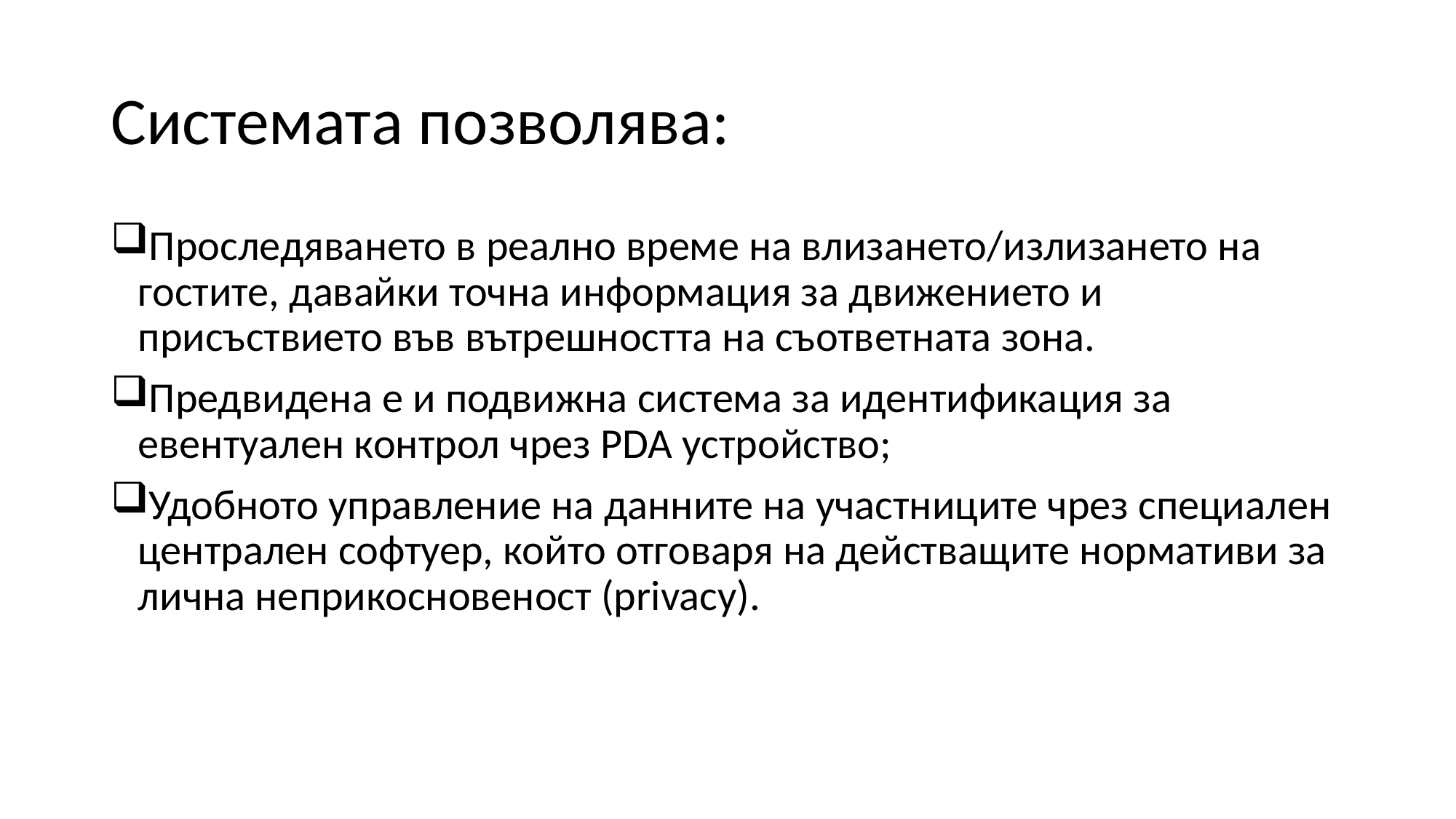

# Системата позволява:
Проследяването в реално време на влизането/излизането на гостите, давайки точна информация за движението и присъствието във вътрешността на съответната зона.
Предвидена е и подвижна система за идентификация за евентуален контрол чрез PDA устройство;
Удобното управление на данните на участниците чрез специален централен софтуер, който отговаря на действащите нормативи за лична неприкосновеност (privacy).